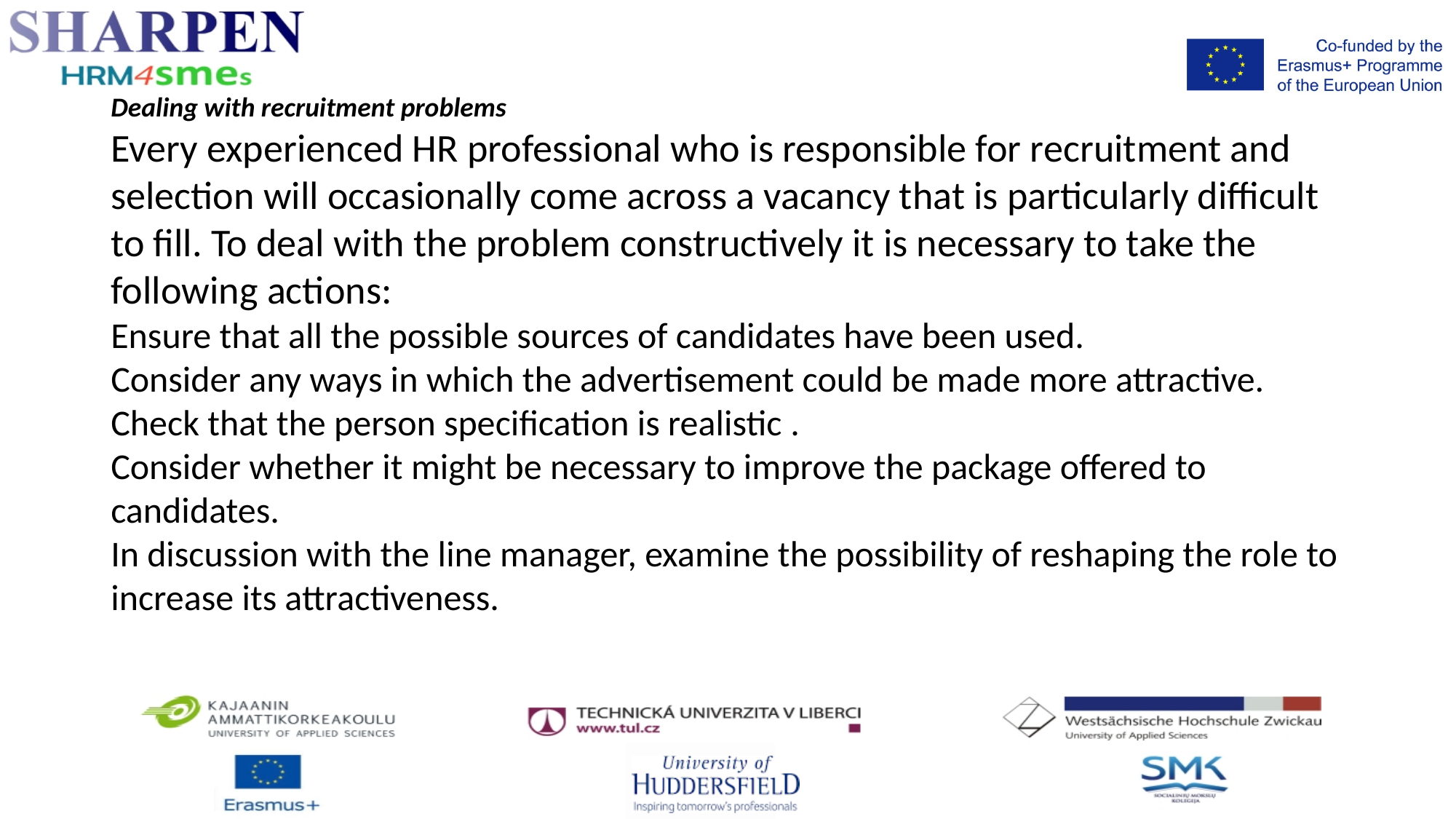

Dealing with recruitment problems
Every experienced HR professional who is responsible for recruitment and selection will occasionally come across a vacancy that is particularly difficult to fill. To deal with the problem constructively it is necessary to take the following actions:
Ensure that all the possible sources of candidates have been used.
Consider any ways in which the advertisement could be made more attractive.
Check that the person specification is realistic .
Consider whether it might be necessary to improve the package offered to candidates.
In discussion with the line manager, examine the possibility of reshaping the role to increase its attractiveness.